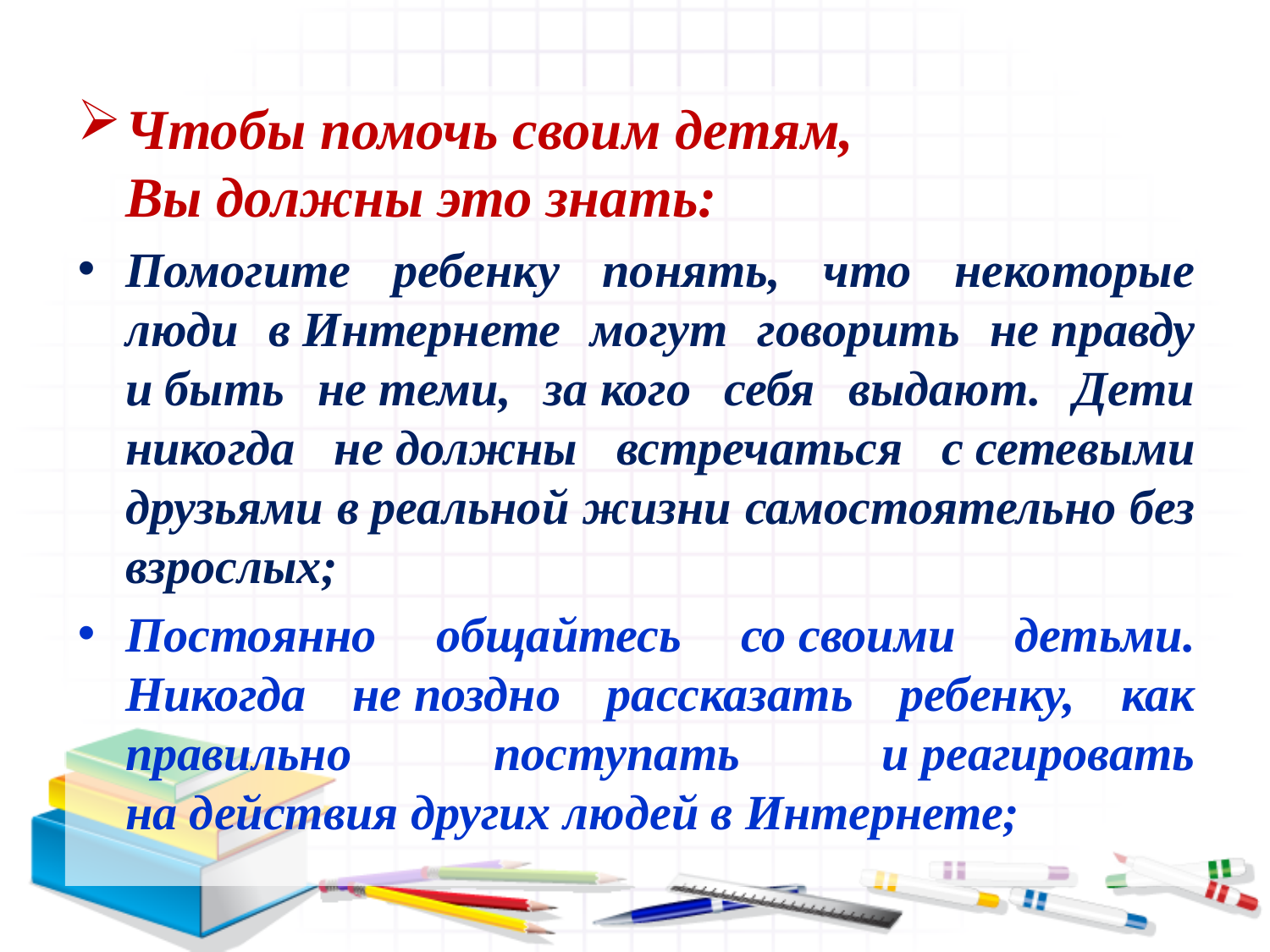

Чтобы помочь своим детям,
Вы должны это знать:
Помогите ребенку понять, что некоторые люди в Интернете могут говорить не правду и быть не теми, за кого себя выдают. Дети никогда не должны встречаться с сетевыми друзьями в реальной жизни самостоятельно без взрослых;
Постоянно общайтесь со своими детьми. Никогда не поздно рассказать ребенку, как правильно поступать и реагировать на действия других людей в Интернете;